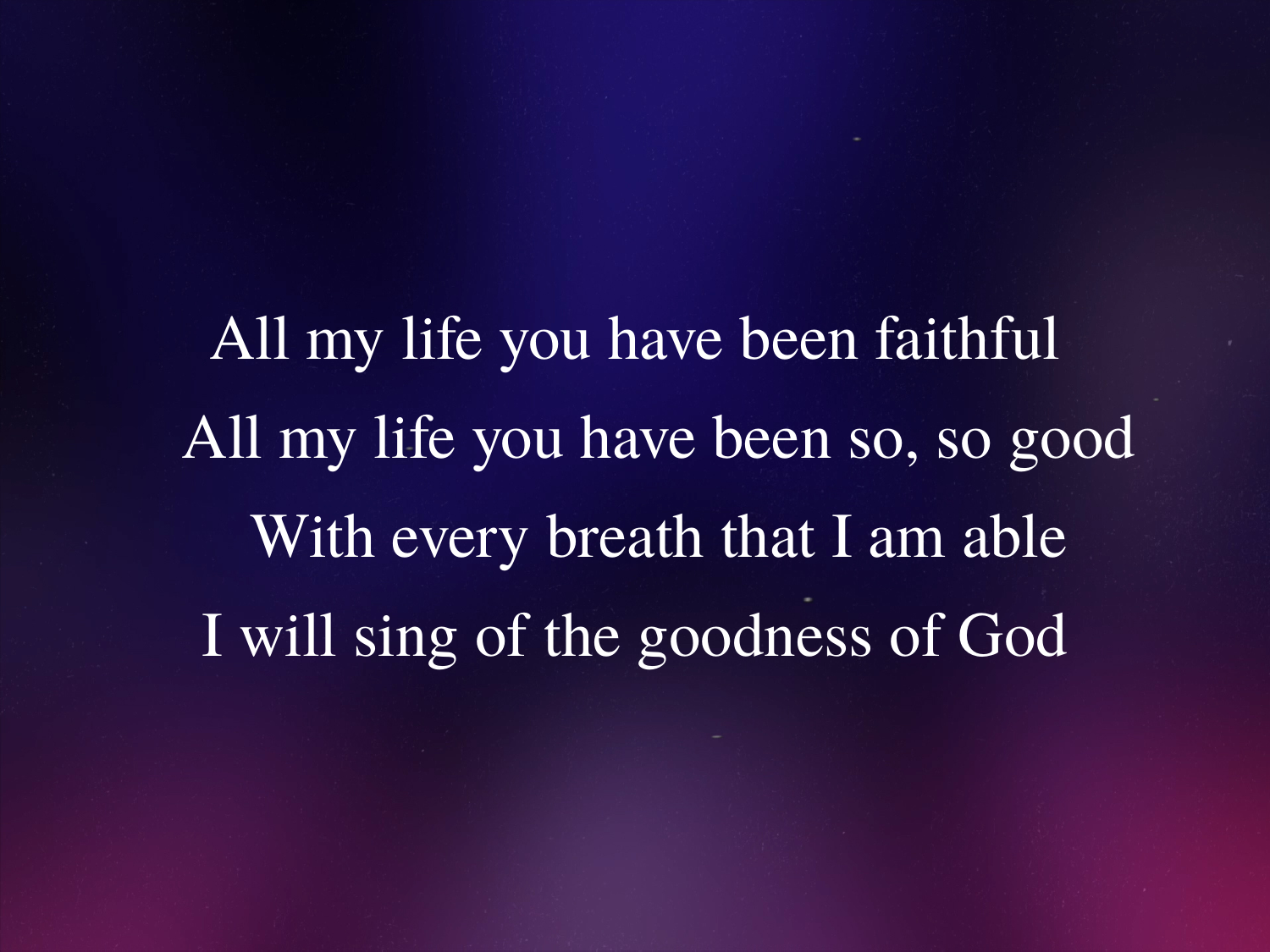

# All my life you have been faithful All my life you have been so, so good With every breath that I am able I will sing of the goodness of God